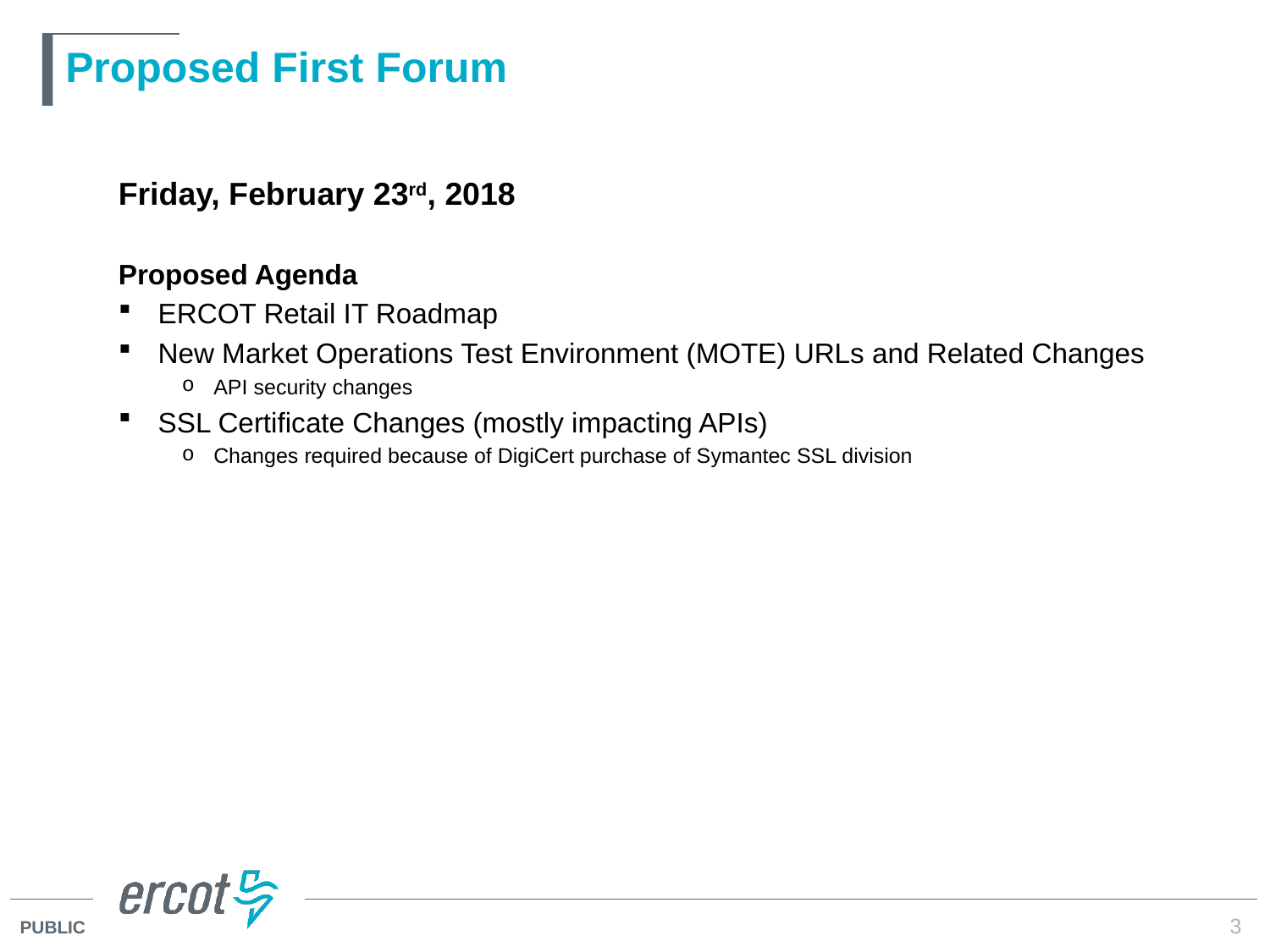

# Proposed First Forum

Friday, February 23rd, 2018

Proposed Agenda
ERCOT Retail IT Roadmap
New Market Operations Test Environment (MOTE) URLs and Related Changes
API security changes
SSL Certificate Changes (mostly impacting APIs)
Changes required because of DigiCert purchase of Symantec SSL division

3